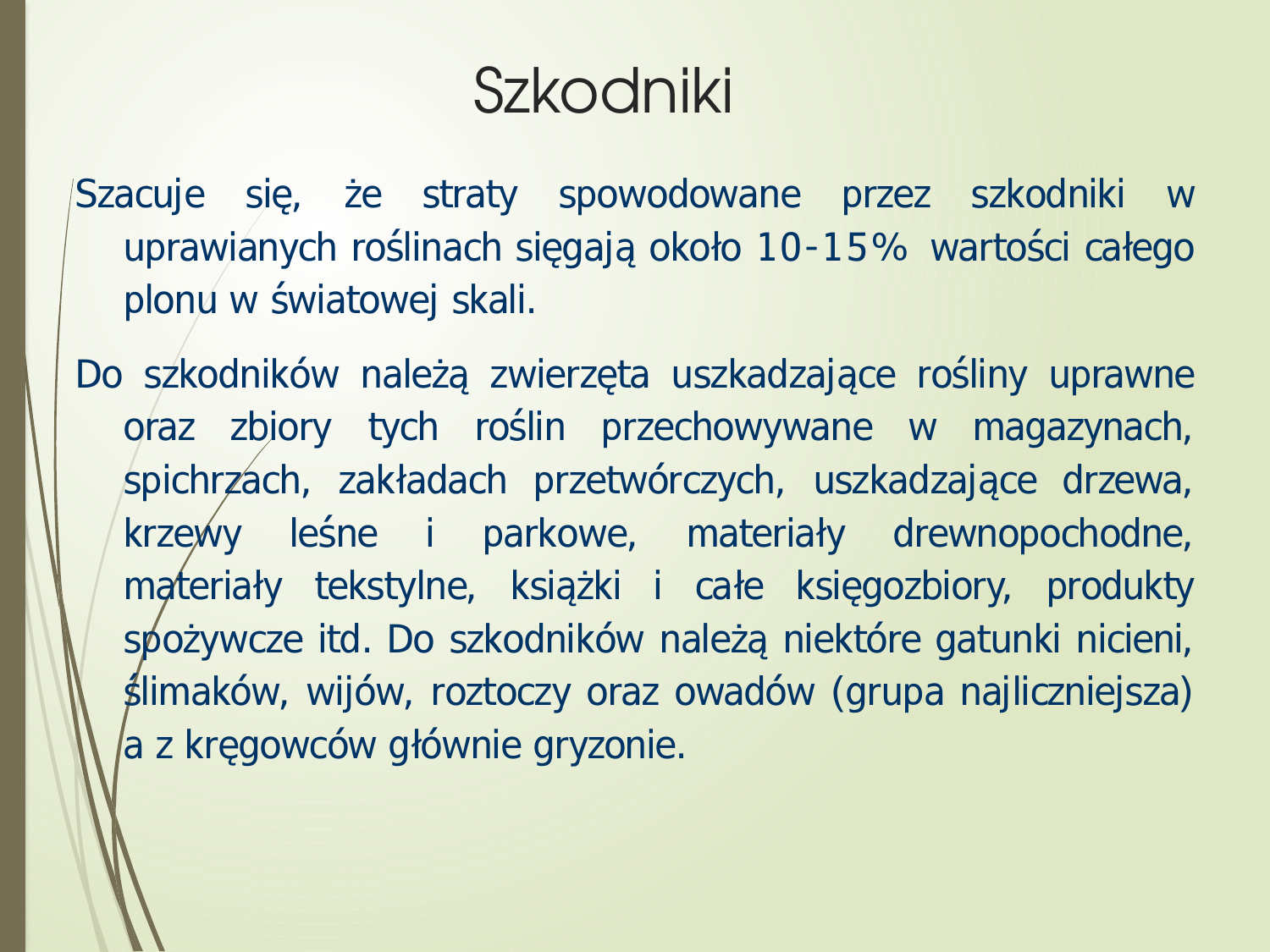

Szkodniki
Szacuje  się,  że  straty  spowodowane  przez  szkodniki  w uprawianych roślinach sięgają około 10-15% wartości całego plonu w światowej skali.
Do szkodników należą zwierzęta uszkadzające rośliny uprawne oraz  zbiory  tych  roślin  przechowywane  w  magazynach, spichrzach,  zakładach  przetwórczych,  uszkadzające  drzewa, krzewy   leśne   i   parkowe,   materiały   drewnopochodne, materiały  tekstylne,  książki  i  całe  księgozbiory,  produkty spożywcze itd. Do szkodników należą niektóre gatunki nicieni, ślimaków, wijów, roztoczy oraz owadów (grupa najliczniejsza) a z kręgowców głównie gryzonie.